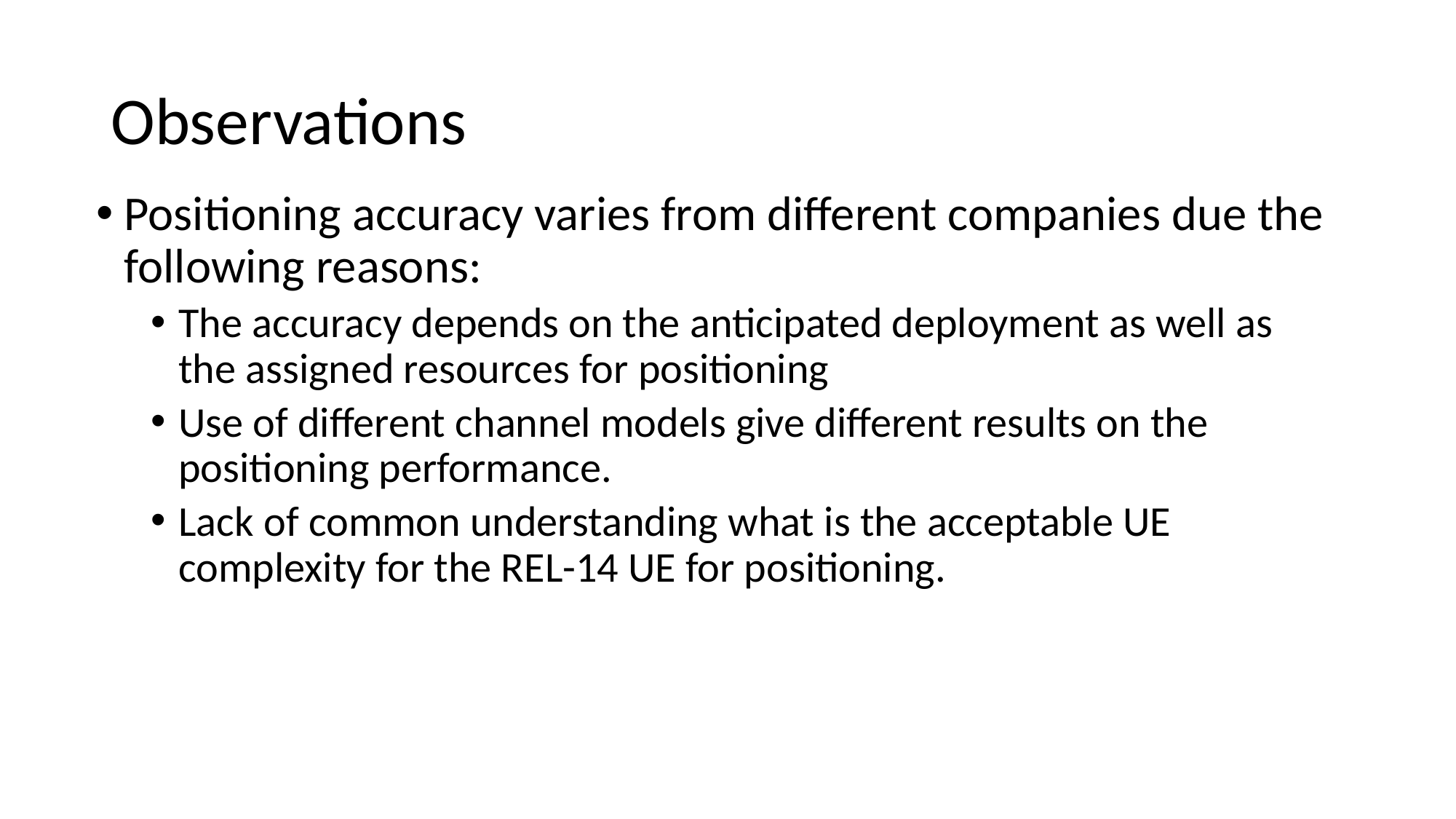

# Observations
Positioning accuracy varies from different companies due the following reasons:
The accuracy depends on the anticipated deployment as well as the assigned resources for positioning
Use of different channel models give different results on the positioning performance.
Lack of common understanding what is the acceptable UE complexity for the REL-14 UE for positioning.